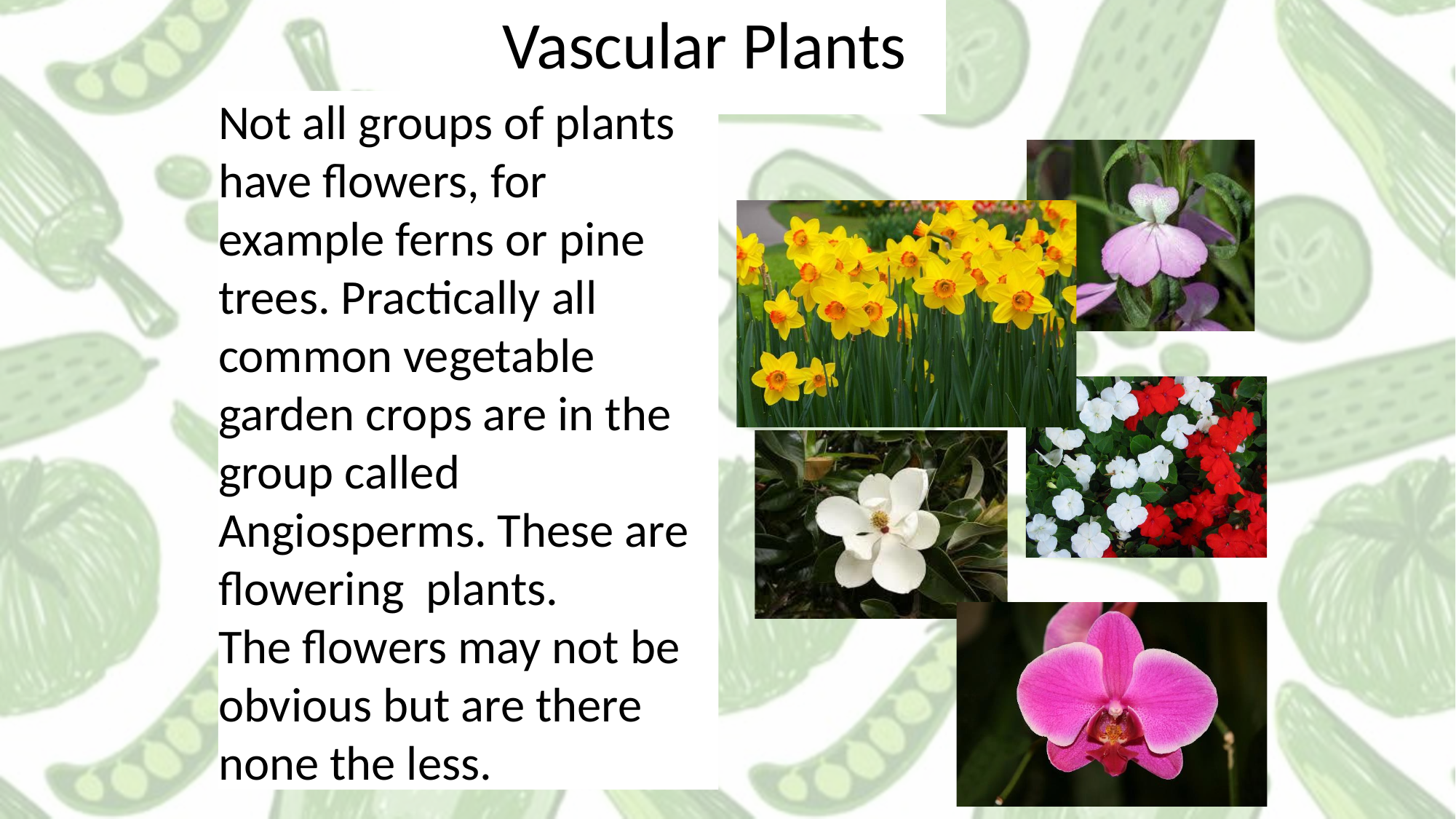

# Vascular Plants
Not all groups of plants have flowers, for example ferns or pine trees. Practically all common vegetable garden crops are in the group called Angiosperms. These are flowering  plants.
The flowers may not be obvious but are there none the less.